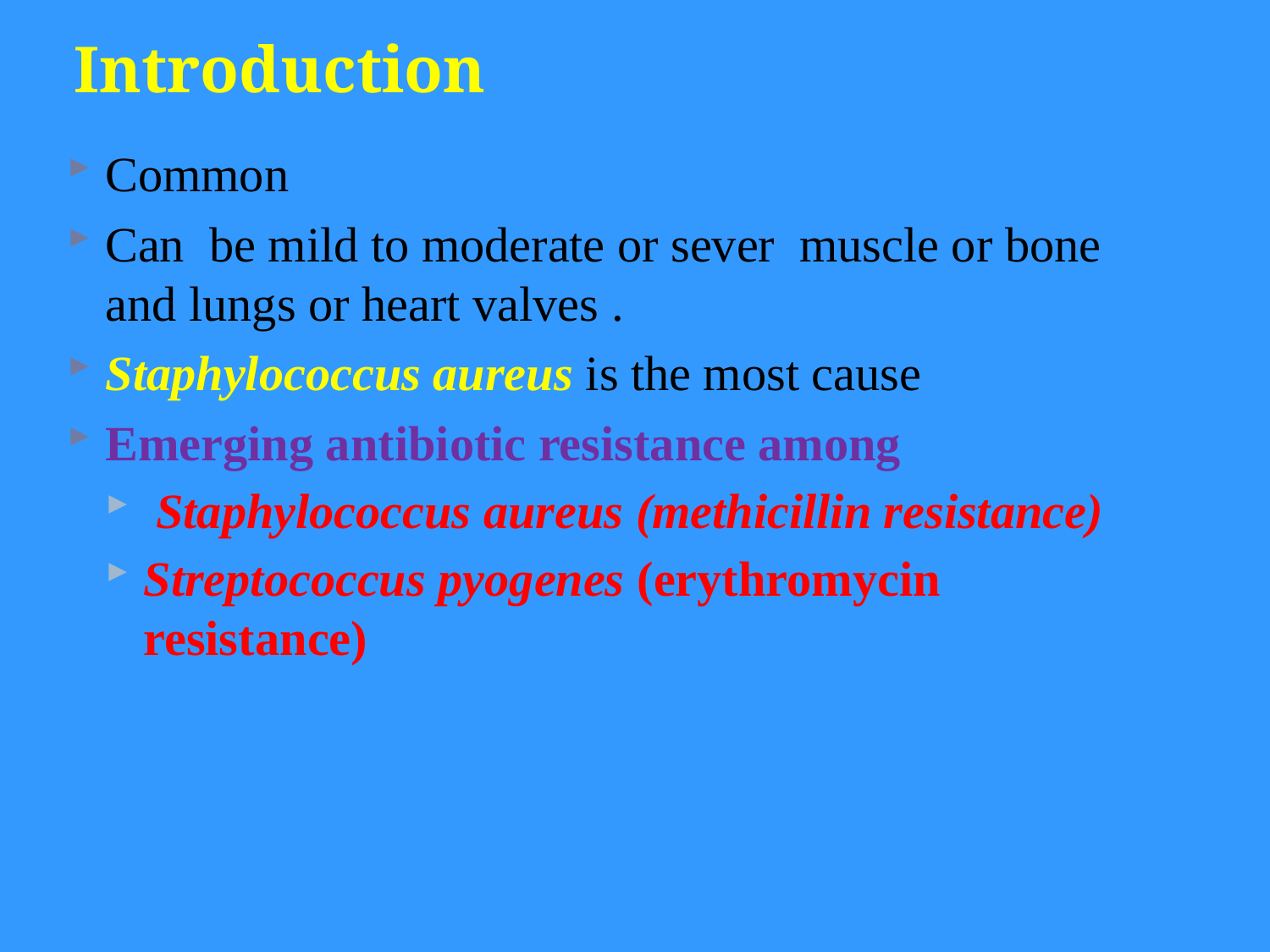

# Introduction
Common
Can  be mild to moderate or sever  muscle or bone and lungs or heart valves .
Staphylococcus aureus is the most cause
Emerging antibiotic resistance among
 Staphylococcus aureus (methicillin resistance)
Streptococcus pyogenes (erythromycin resistance)
4